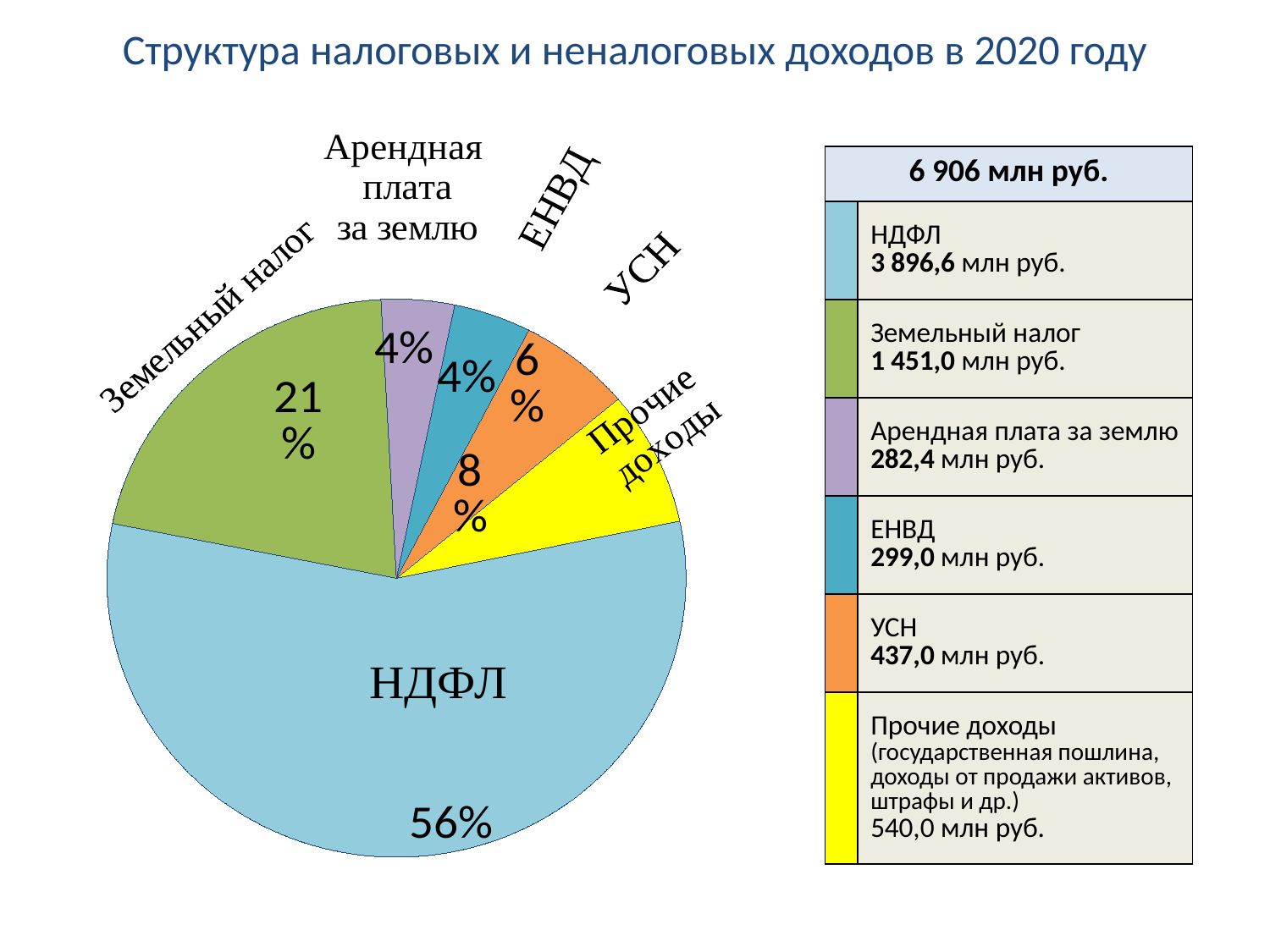

# Структура налоговых и неналоговых доходов в 2020 году

### Chart

| Category |  |
|---|---|
| Прочие доходы | 540.8000000000002 |
| НДФЛ | 3896.6 |
| Земельный налог | 1451.0 |
| Арендная плата за земельные участки | 281.6 |
| ЕНВД | 299.0 |
| УСН | 437.0 |
| 6 906 млн руб. |  |
| --- | --- |
|  | НДФЛ 3 896,6 млн руб. |
|  | Земельный налог 1 451,0 млн руб. |
|  | Арендная плата за землю 282,4 млн руб. |
|  | ЕНВД 299,0 млн руб. |
|  | УСН 437,0 млн руб. |
|  | Прочие доходы (государственная пошлина, доходы от продажи активов, штрафы и др.) 540,0 млн руб. |